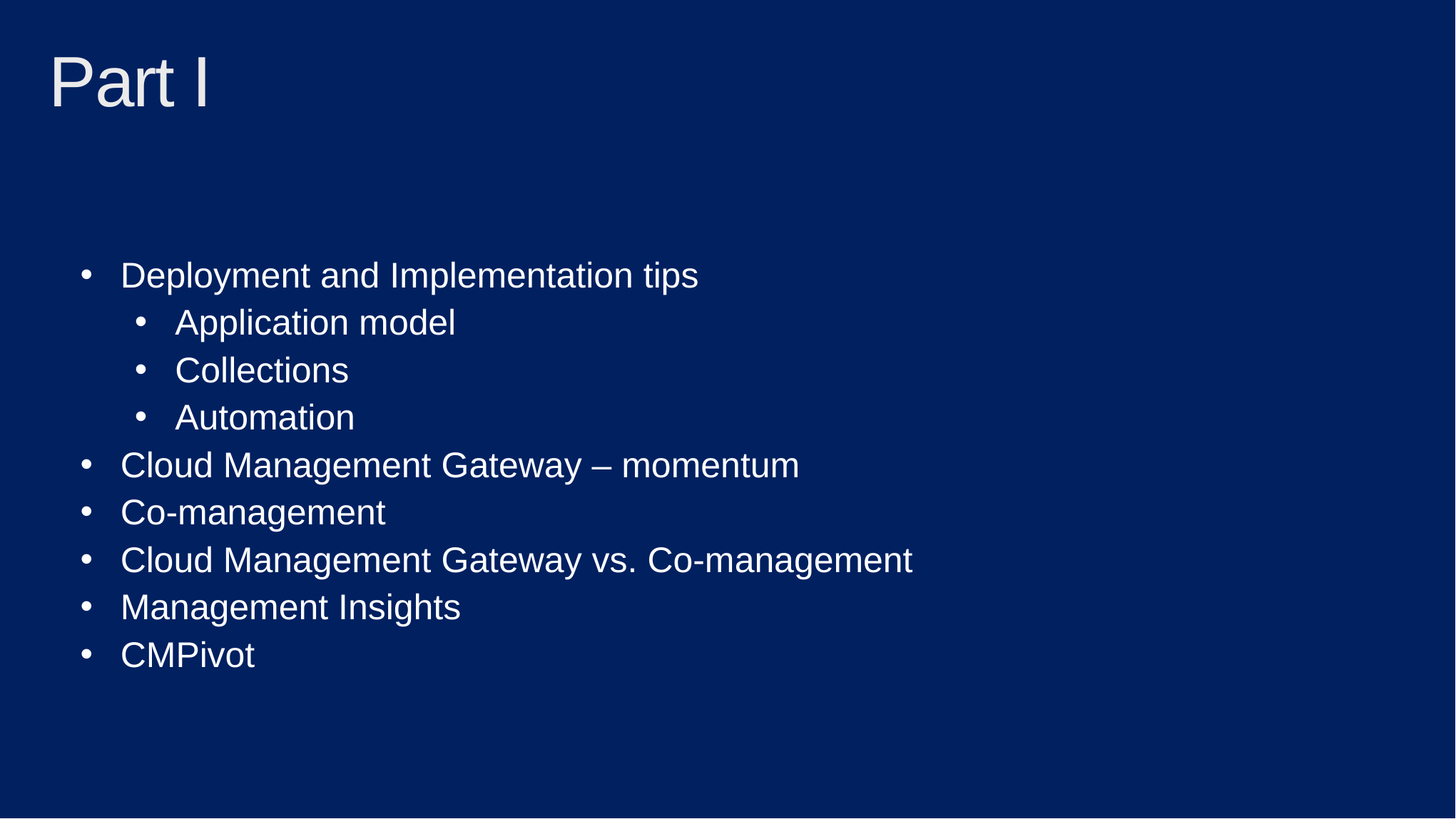

# Part I
Deployment and Implementation tips
Application model
Collections
Automation
Cloud Management Gateway – momentum
Co-management
Cloud Management Gateway vs. Co-management
Management Insights
CMPivot